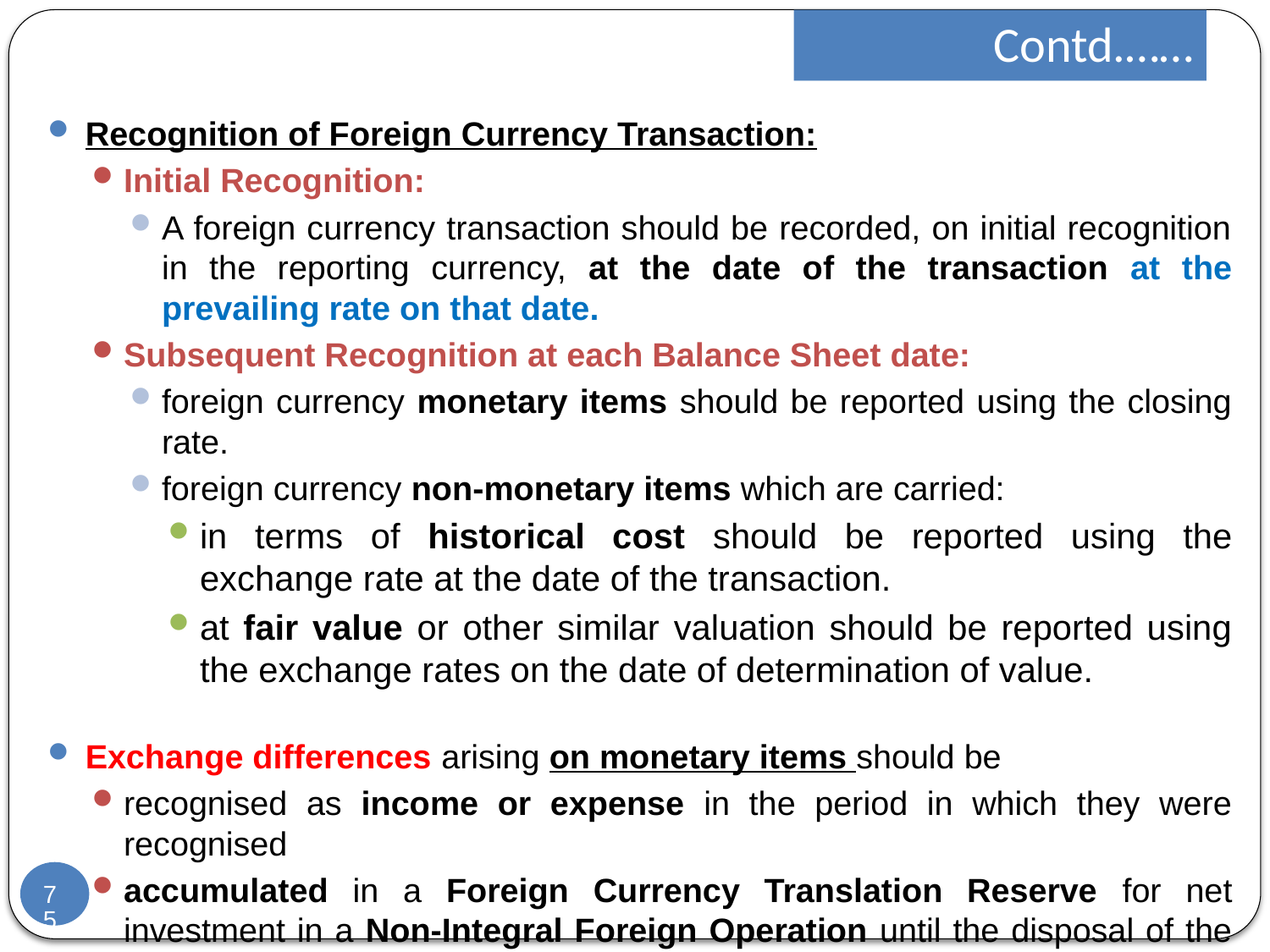

Contd.……
Recognition of Foreign Currency Transaction:
Initial Recognition:
A foreign currency transaction should be recorded, on initial recognition in the reporting currency, at the date of the transaction at the prevailing rate on that date.
Subsequent Recognition at each Balance Sheet date:
foreign currency monetary items should be reported using the closing rate.
foreign currency non-monetary items which are carried:
in terms of historical cost should be reported using the exchange rate at the date of the transaction.
at fair value or other similar valuation should be reported using the exchange rates on the date of determination of value.

Exchange differences arising on monetary items should be
recognised as income or expense in the period in which they were recognised
accumulated in a Foreign Currency Translation Reserve for net investment in a Non-Integral Foreign Operation until the disposal of the net investment.
75